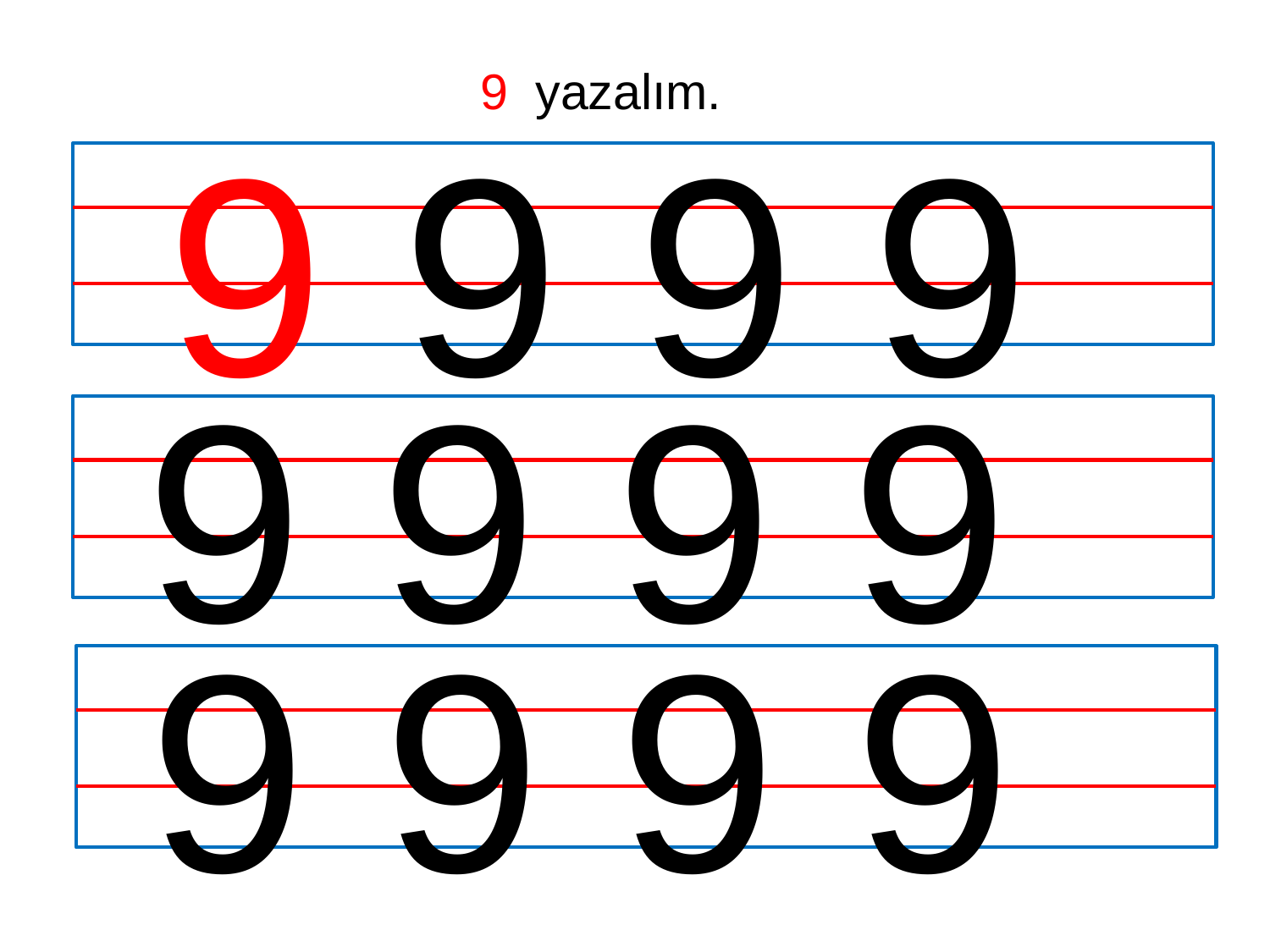

9  yazalım.

9 9 9 9

 9 9 9 9

 9 9 9 9